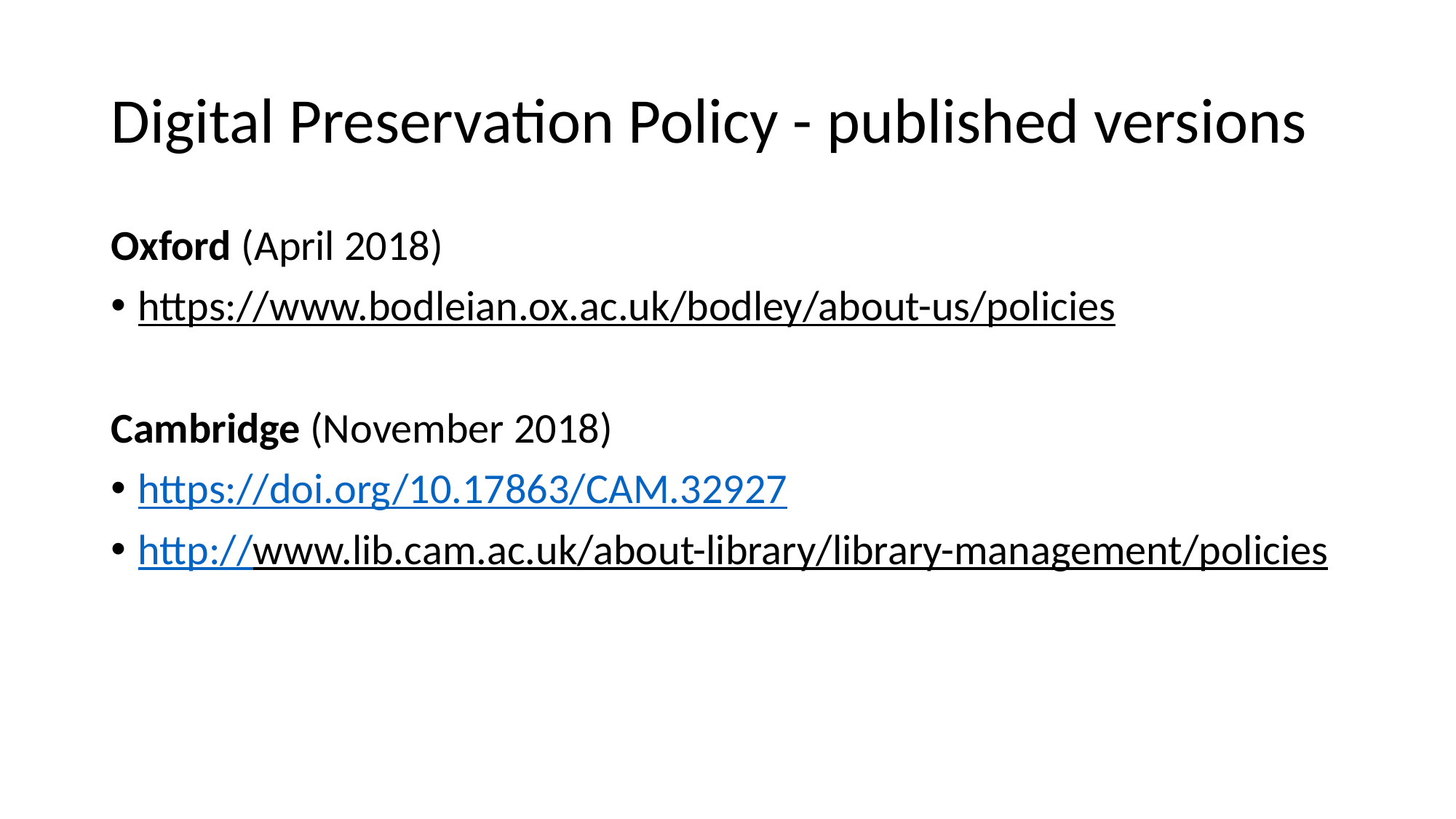

# Digital Preservation Policy - published versions
Oxford (April 2018)
https://www.bodleian.ox.ac.uk/bodley/about-us/policies

Cambridge (November 2018)
https://doi.org/10.17863/CAM.32927
http://www.lib.cam.ac.uk/about-library/library-management/policies